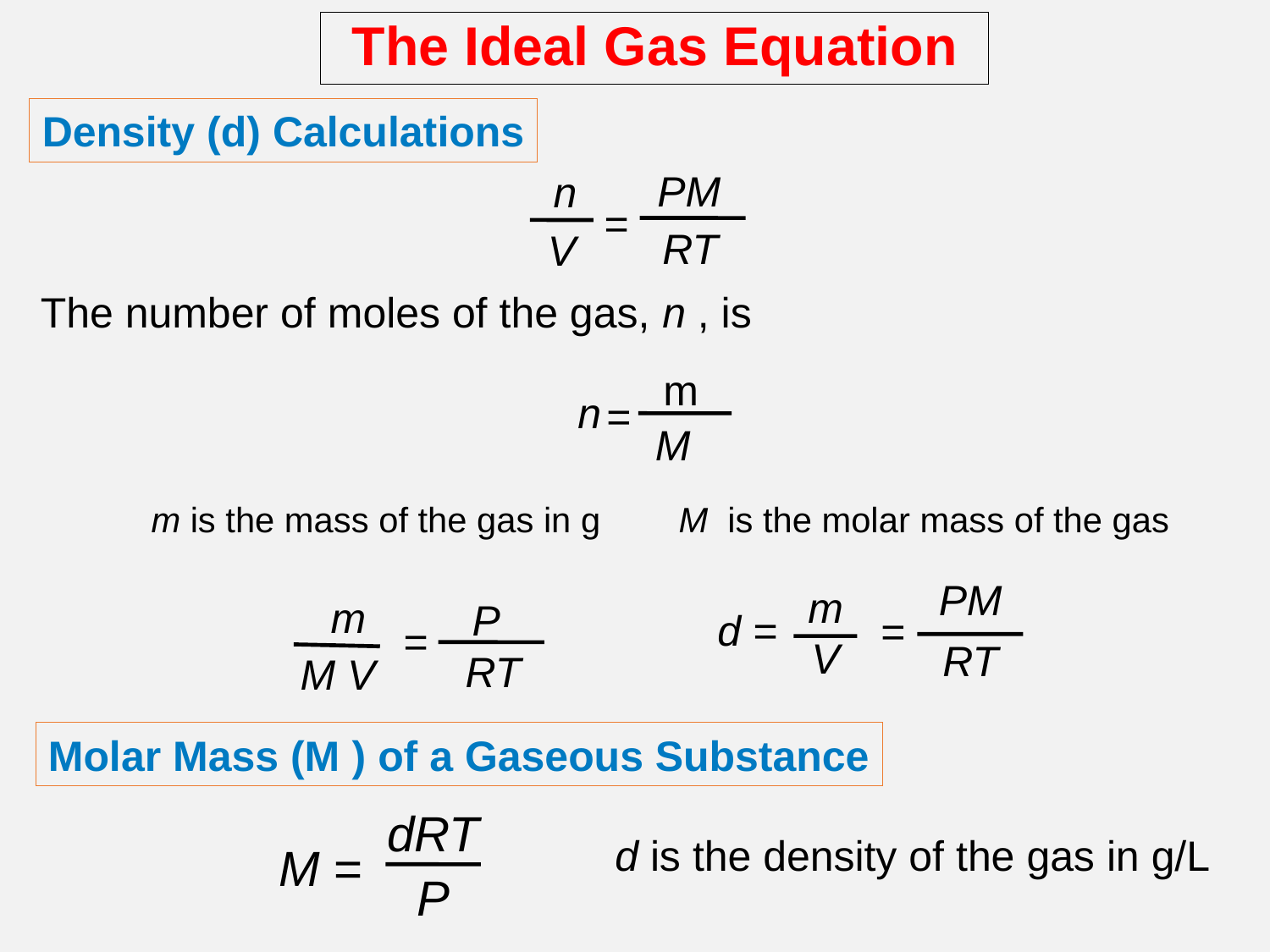

The Ideal Gas Equation
Density (d) Calculations
PM
RT

=
n
V

The number of moles of the gas, n , is
m
M

=
n
m is the mass of the gas in g
M  is the molar mass of the gas
PM
RT

=
m
V

d =
m
M V

P
RT

=
Molar Mass (M ) of a Gaseous Substance
dRT
P

M =
d is the density of the gas in g/L